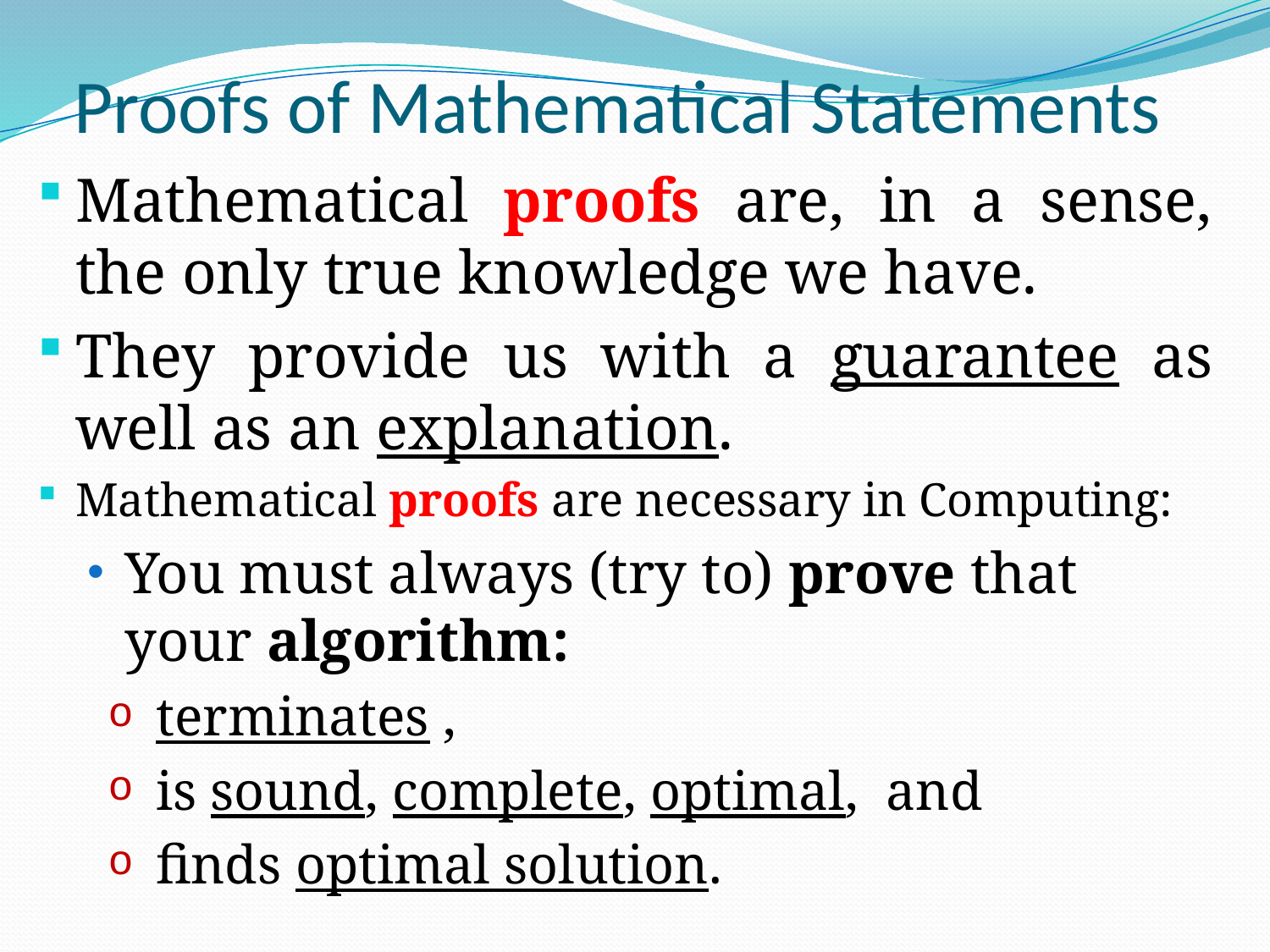

# Proofs of Mathematical Statements
Mathematical proofs are, in a sense, the only true knowledge we have.
They provide us with a guarantee as well as an explanation.
Mathematical proofs are necessary in Computing:
You must always (try to) prove that your algorithm:
terminates ,
is sound, complete, optimal,  and
finds optimal solution.